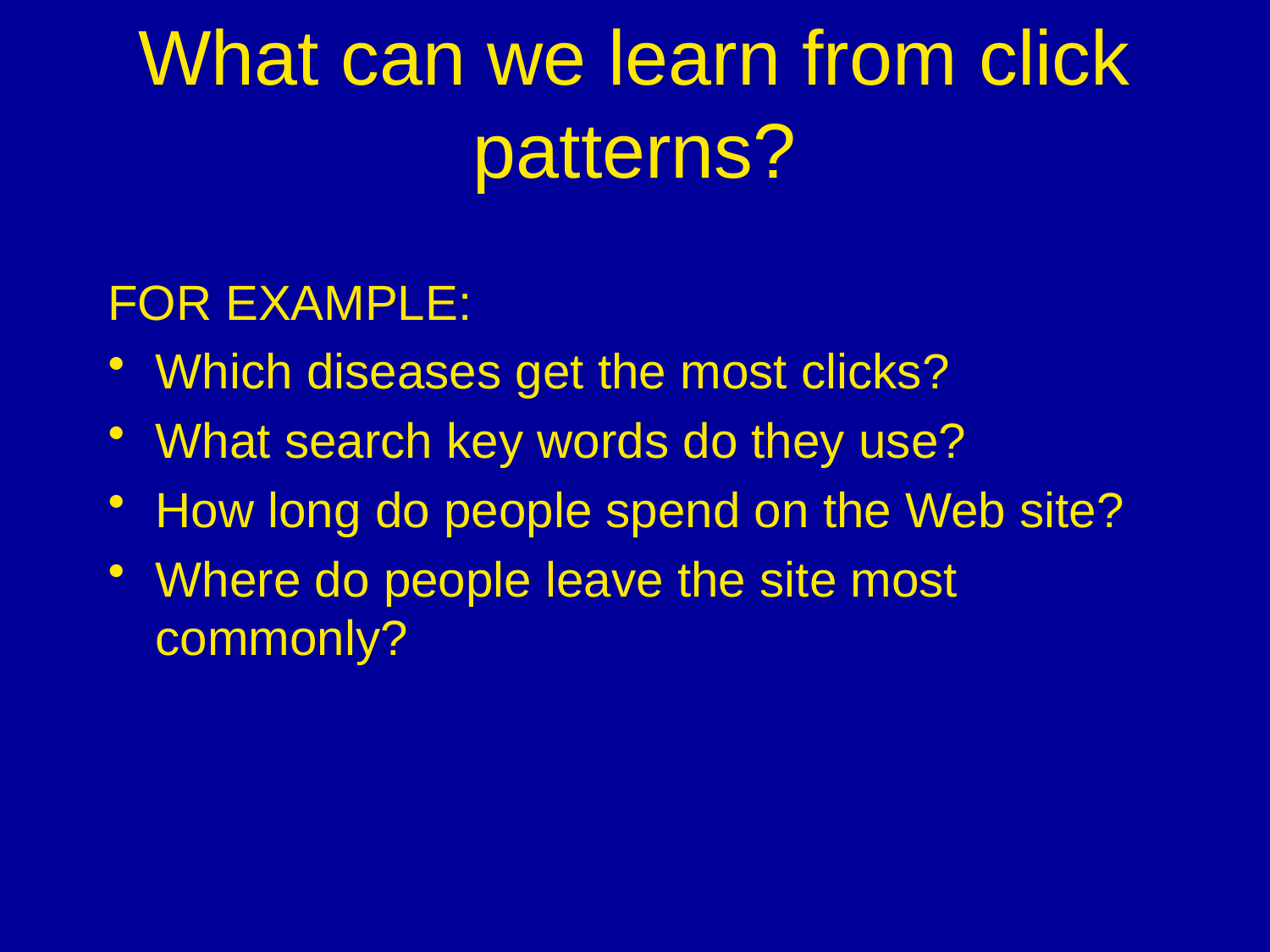

What can we learn from click patterns?
FOR EXAMPLE:
Which diseases get the most clicks?
What search key words do they use?
How long do people spend on the Web site?
Where do people leave the site most commonly?